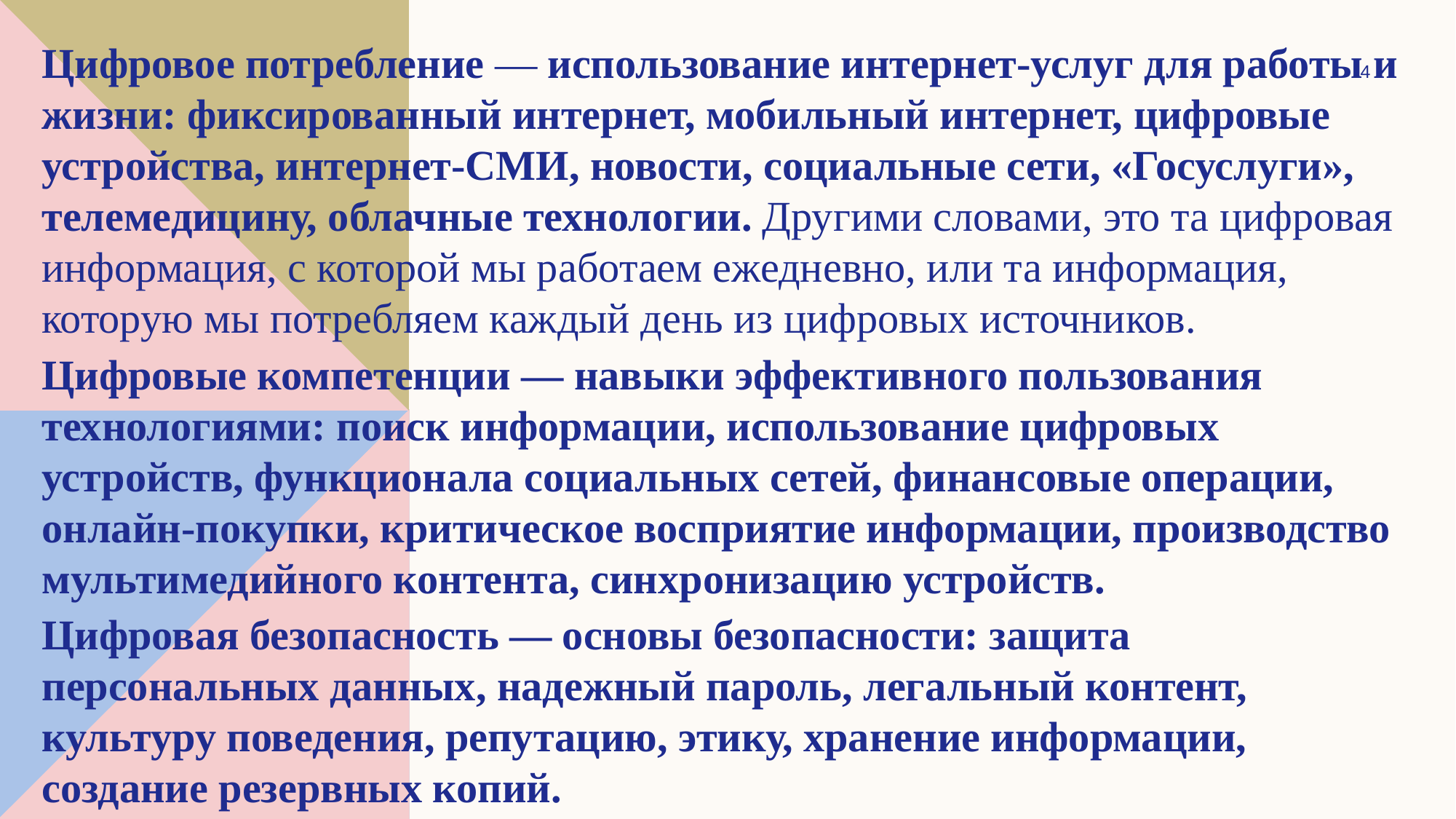

Цифровое потребление — использование интернет-услуг для работы и жизни: фиксированный интернет, мобильный интернет, цифровые устройства, интернет-СМИ, новости, социальные сети, «Госуслуги», телемедицину, облачные технологии. Другими словами, это та цифровая информация, с которой мы работаем ежедневно, или та информация, которую мы потребляем каждый день из цифровых источников.
Цифровые компетенции — навыки эффективного пользования технологиями: поиск информации, использование цифровых устройств, функционала социальных сетей, финансовые операции, онлайн-покупки, критическое восприятие информации, производство мультимедийного контента, синхронизацию устройств.
Цифровая безопасность — основы безопасности: защита персональных данных, надежный пароль, легальный контент, культуру поведения, репутацию, этику, хранение информации, создание резервных копий.
4